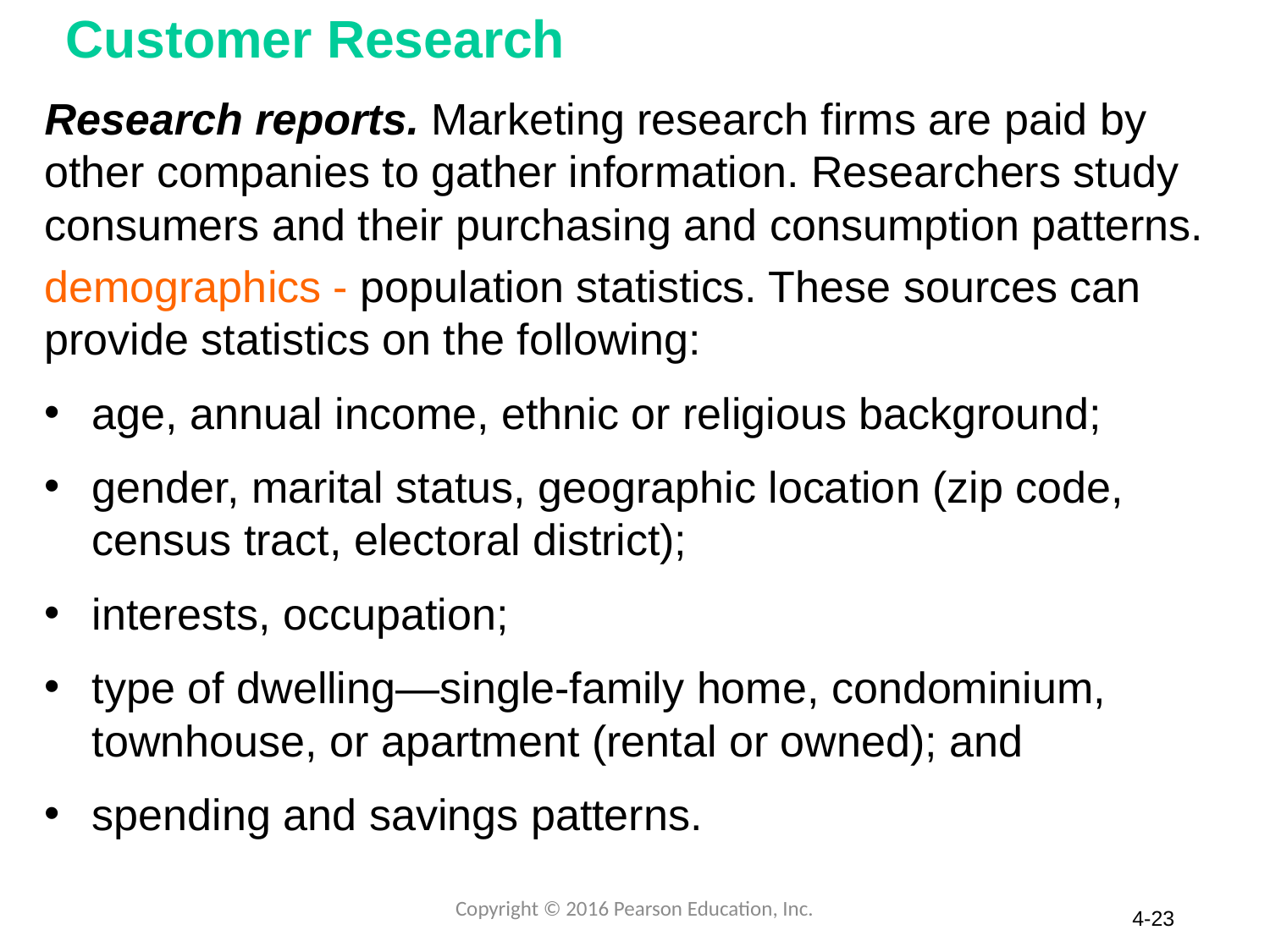

# Customer Research
Research reports. Marketing research firms are paid by other companies to gather information. Researchers study consumers and their purchasing and consumption patterns.
demographics - population statistics. These sources can provide statistics on the following:

age, annual income, ethnic or religious background;

gender, marital status, geographic location (zip code, census tract, electoral district);

interests, occupation;

type of dwelling—single-family home, condominium, townhouse, or apartment (rental or owned); and

spending and savings patterns.
Copyright © 2016 Pearson Education, Inc.